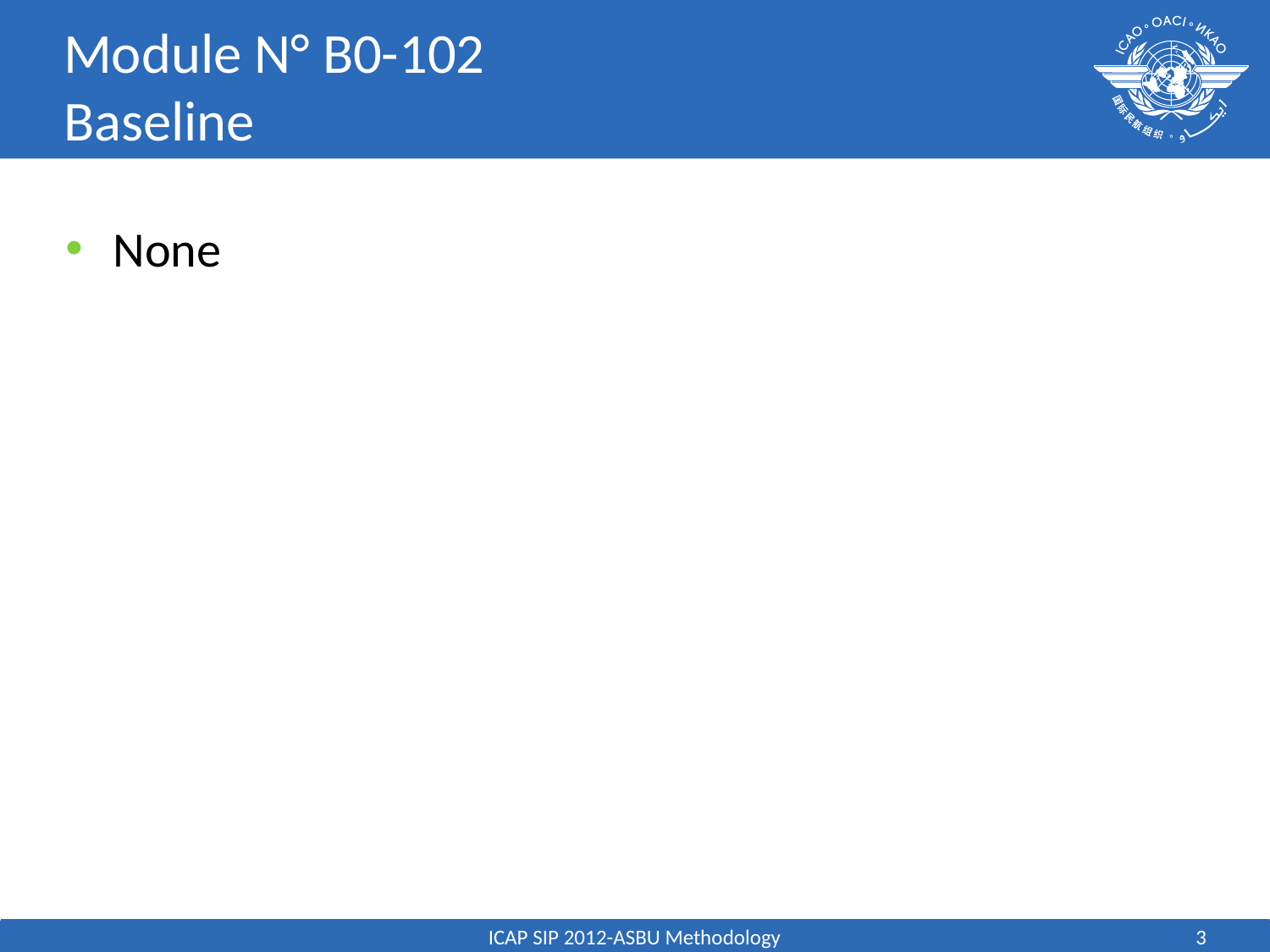

# Module N° B0-102 Baseline
None
ICAP SIP 2012-ASBU Methodology
3